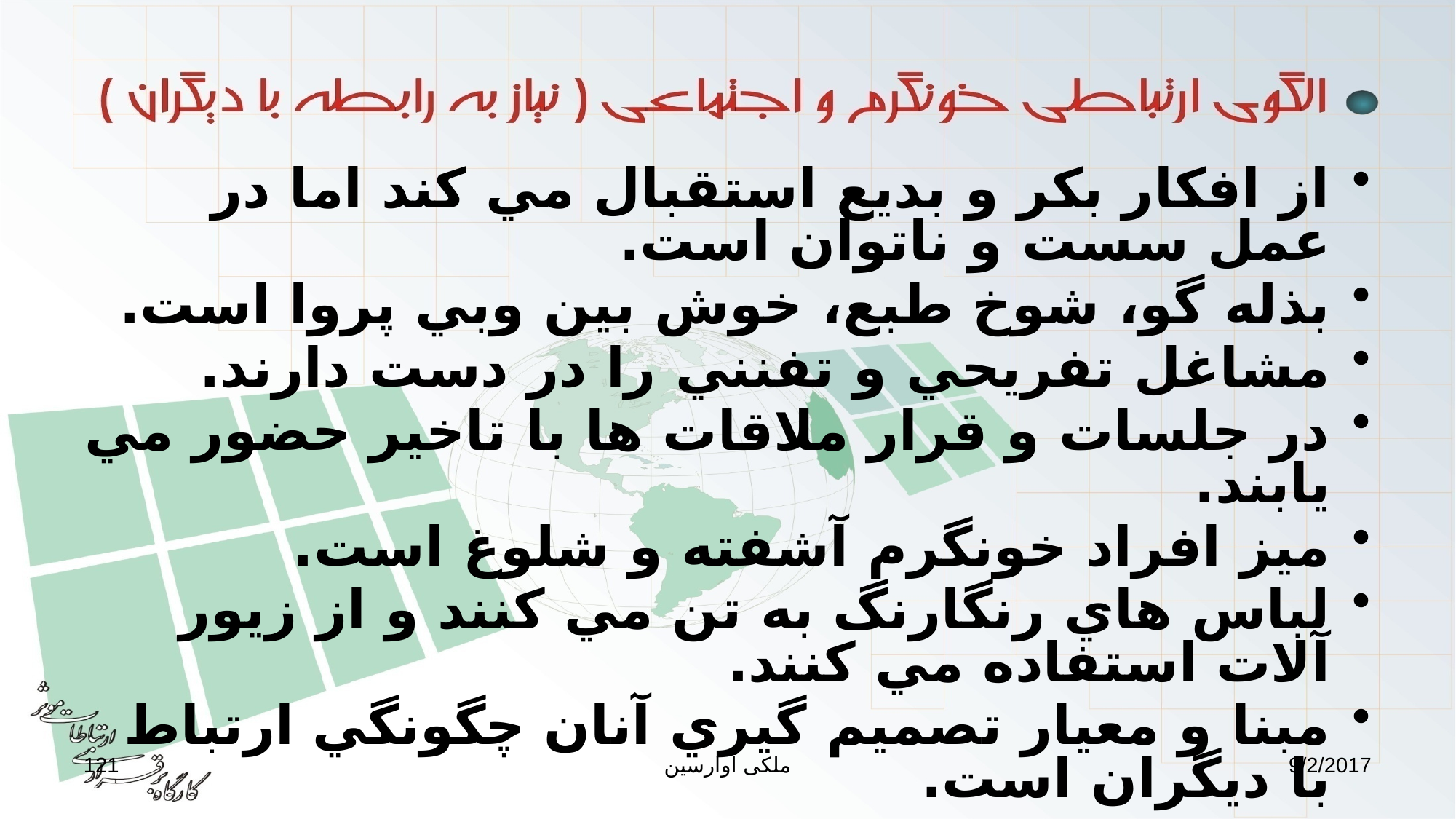

از افكار بكر و بديع استقبال مي كند اما در عمل سست و ناتوان است.
بذله گو، شوخ طبع، خوش بين وبي پروا است.
مشاغل تفريحي و تفنني را در دست دارند.
در جلسات و قرار ملاقات ها با تاخير حضور مي يابند.
ميز افراد خونگرم آشفته و شلوغ است.
لباس هاي رنگارنگ به تن مي كنند و از زيور آلات استفاده مي كنند.
مبنا و معيار تصميم گيري آنان چگونگي ارتباط با ديگران است.
حس ماجراجويي دارند.
121
ملکی آوارسین
9/2/2017